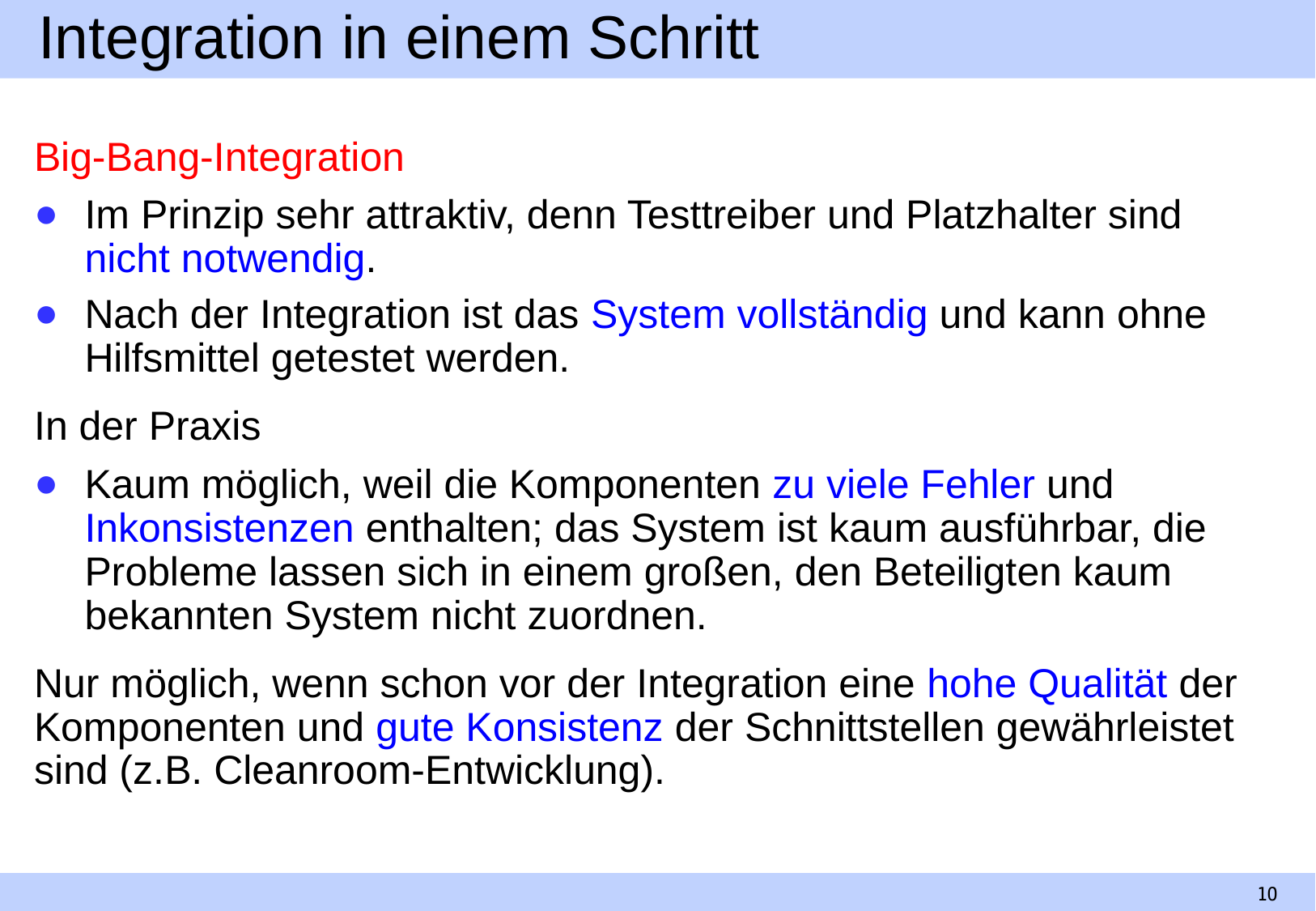

# Integration in einem Schritt
Big-Bang-Integration
Im Prinzip sehr attraktiv, denn Testtreiber und Platzhalter sind nicht notwendig.
Nach der Integration ist das System vollständig und kann ohne Hilfsmittel getestet werden.
In der Praxis
Kaum möglich, weil die Komponenten zu viele Fehler und Inkonsistenzen enthalten; das System ist kaum ausführbar, die Probleme lassen sich in einem großen, den Beteiligten kaum bekannten System nicht zuordnen.
Nur möglich, wenn schon vor der Integration eine hohe Qualität der Komponenten und gute Konsistenz der Schnittstellen gewährleistet sind (z.B. Cleanroom-Entwicklung).

10